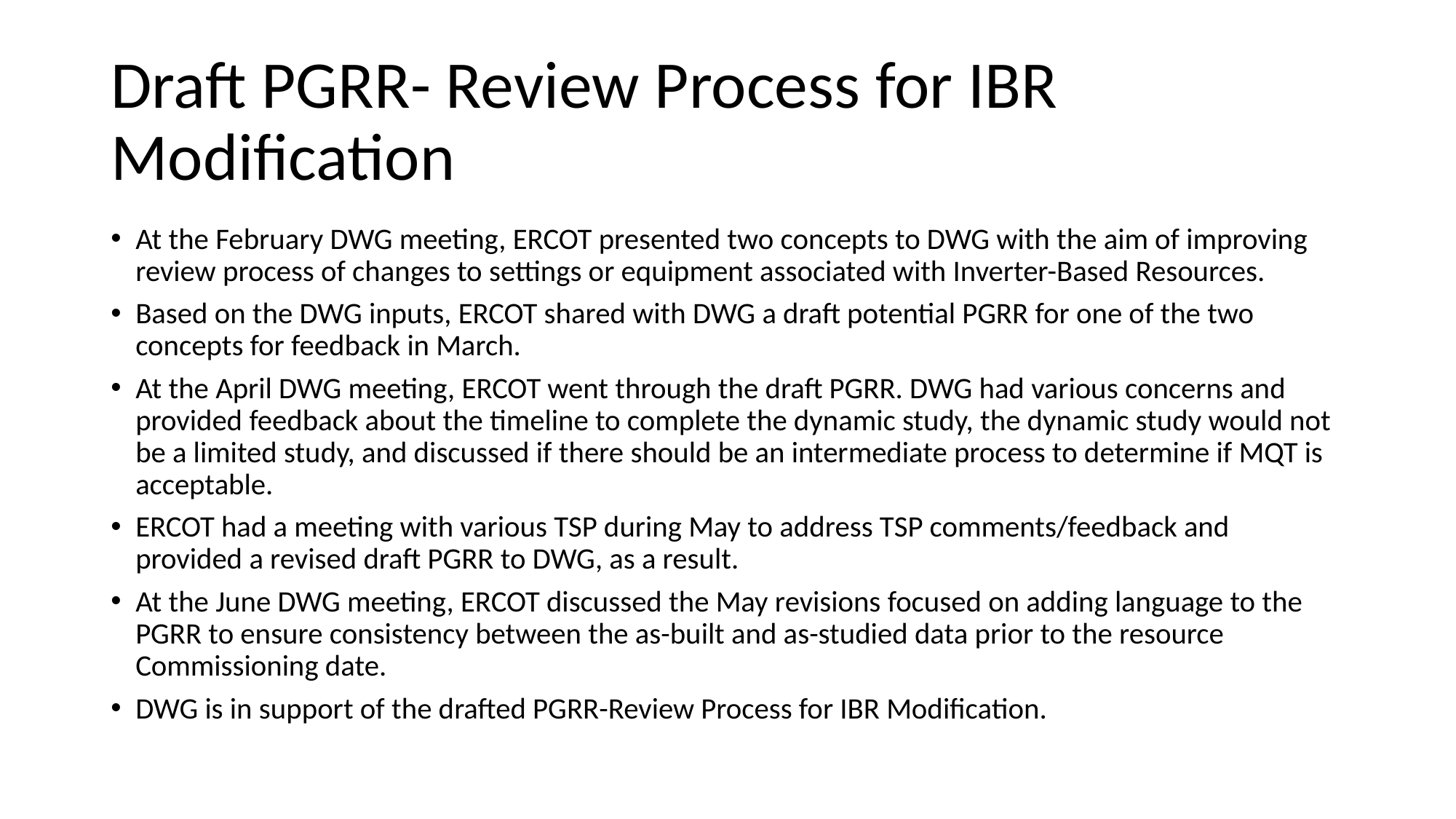

# Draft PGRR- Review Process for IBR Modification
At the February DWG meeting, ERCOT presented two concepts to DWG with the aim of improving review process of changes to settings or equipment associated with Inverter-Based Resources.
Based on the DWG inputs, ERCOT shared with DWG a draft potential PGRR for one of the two concepts for feedback in March.
At the April DWG meeting, ERCOT went through the draft PGRR. DWG had various concerns and provided feedback about the timeline to complete the dynamic study, the dynamic study would not be a limited study, and discussed if there should be an intermediate process to determine if MQT is acceptable.
ERCOT had a meeting with various TSP during May to address TSP comments/feedback and provided a revised draft PGRR to DWG, as a result.
At the June DWG meeting, ERCOT discussed the May revisions focused on adding language to the PGRR to ensure consistency between the as-built and as-studied data prior to the resource Commissioning date.
DWG is in support of the drafted PGRR-Review Process for IBR Modification.